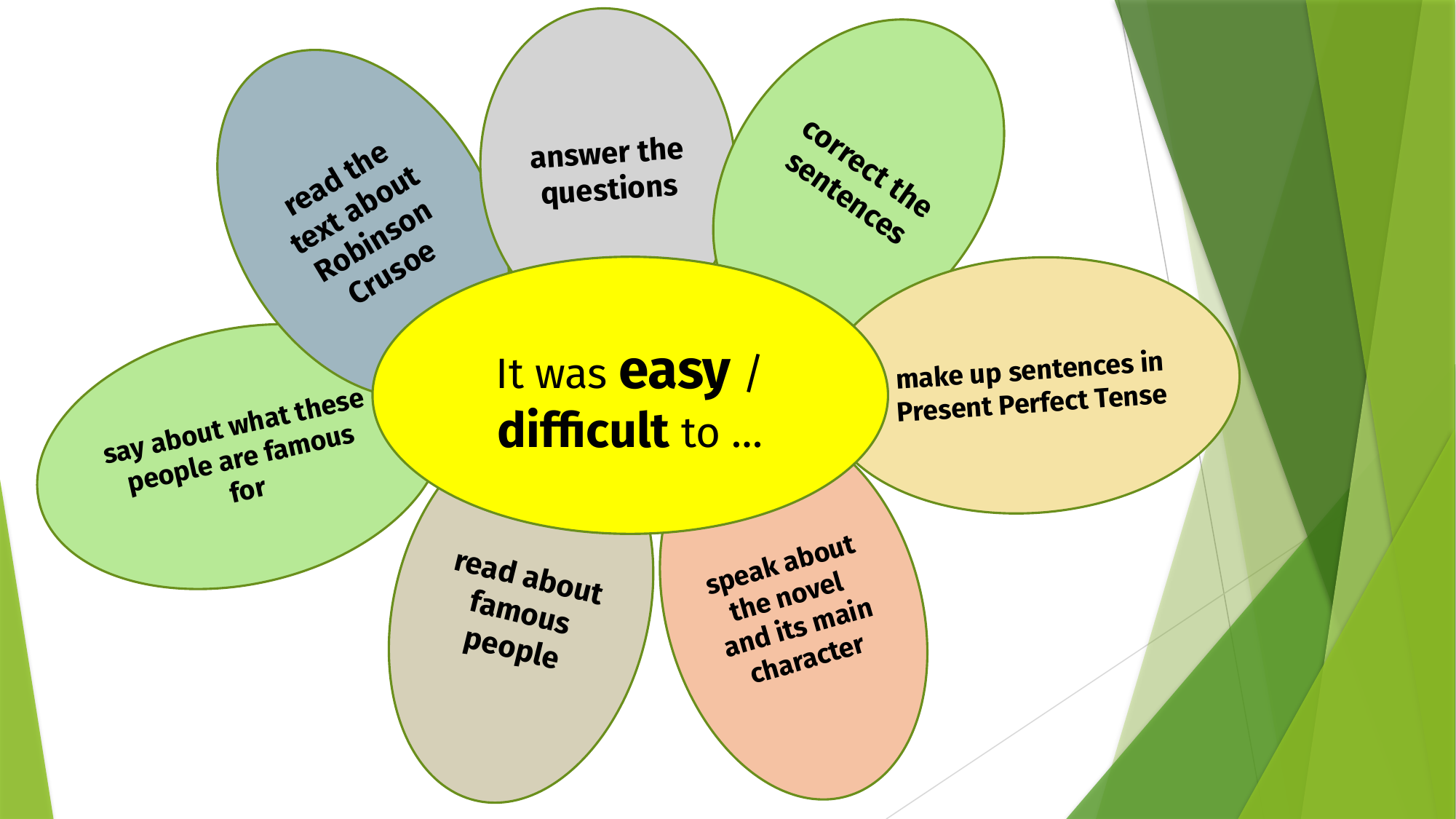

correct the sentences
answer the questions
read the text about Robinson Crusoe
make up sentences in Present Perfect Tense
say about what these people are famous for
It was easy / difficult to …
read about famous people
speak about the novel  and its main character